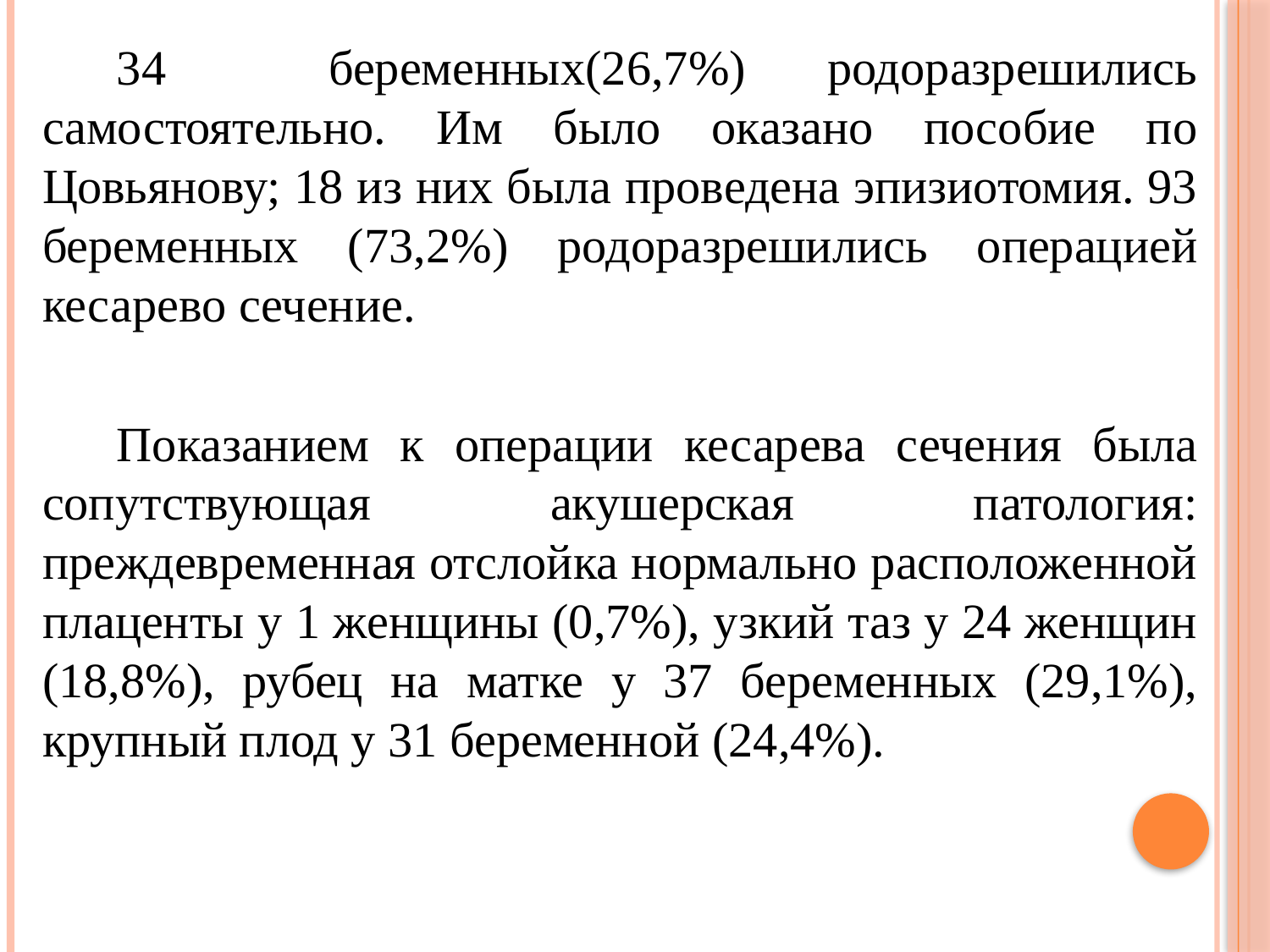

34  беременных(26,7%) родоразрешились самостоятельно. Им было оказано пособие по Цовьянову; 18 из них была проведена эпизиотомия. 93 беременных (73,2%) родоразрешились операцией кесарево сечение.

Показанием к операции кесарева сечения была сопутствующая акушерская патология: преждевременная отслойка нормально расположенной плаценты у 1 женщины (0,7%), узкий таз у 24 женщин (18,8%), рубец на матке у 37 беременных (29,1%), крупный плод у 31 беременной (24,4%).